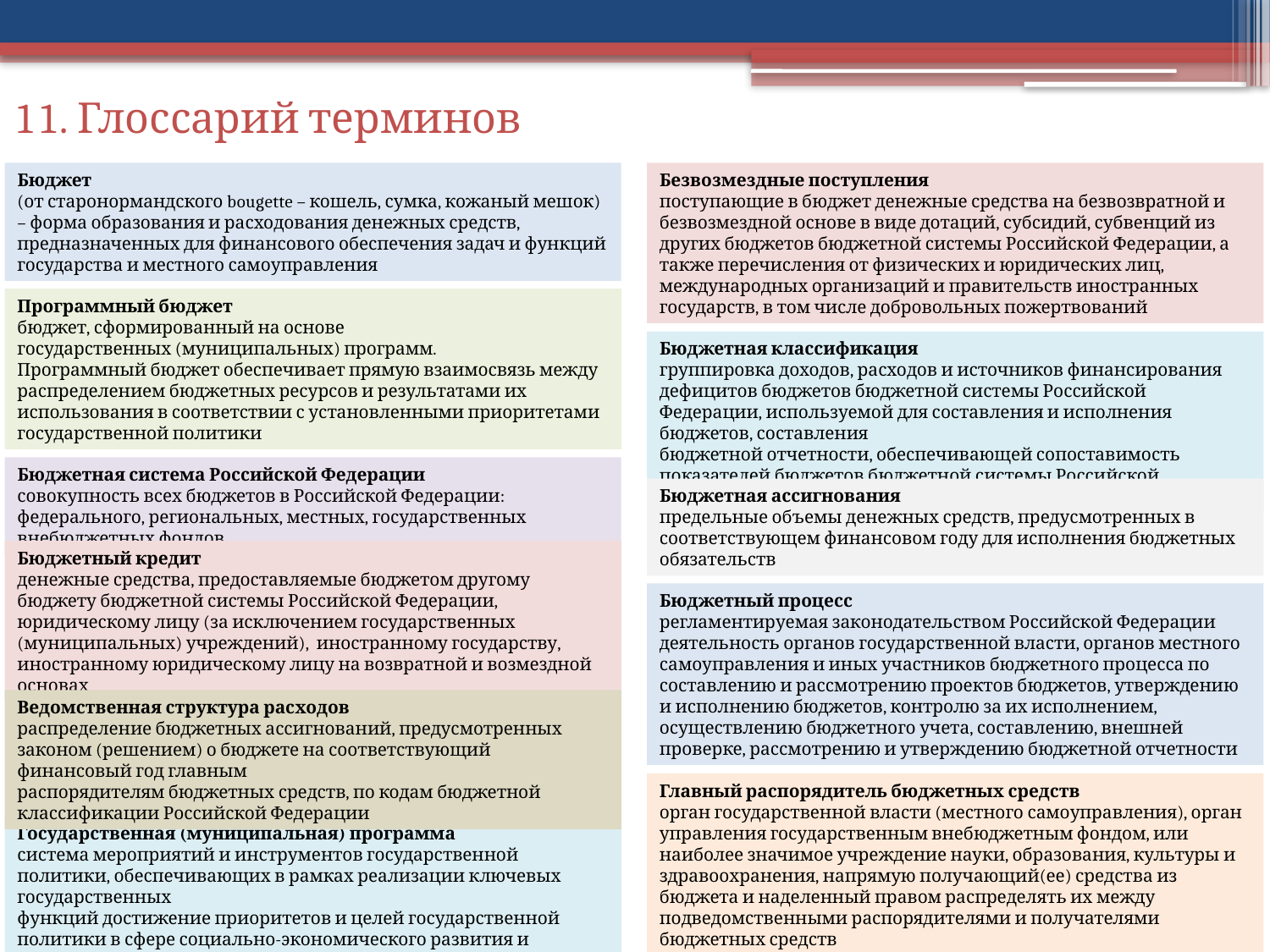

11. Глоссарий терминов
Бюджет
(от старонормандского bougette – кошель, сумка, кожаный мешок) – форма образования и расходования денежных средств, предназначенных для финансового обеспечения задач и функций государства и местного самоуправления
Безвозмездные поступления
поступающие в бюджет денежные средства на безвозвратной и безвозмездной основе в виде дотаций, субсидий, субвенций из других бюджетов бюджетной системы Российской Федерации, а также перечисления от физических и юридических лиц, международных организаций и правительств иностранных государств, в том числе добровольных пожертвований
Программный бюджет
бюджет, сформированный на основе
государственных (муниципальных) программ.
Программный бюджет обеспечивает прямую взаимосвязь между распределением бюджетных ресурсов и результатами их использования в соответствии с установленными приоритетами государственной политики
Бюджетная классификация
группировка доходов, расходов и источников финансирования дефицитов бюджетов бюджетной системы Российской Федерации, используемой для составления и исполнения бюджетов, составления
бюджетной отчетности, обеспечивающей сопоставимость показателей бюджетов бюджетной системы Российской Федерации
Бюджетная система Российской Федерации
совокупность всех бюджетов в Российской Федерации: федерального, региональных, местных, государственных внебюджетных фондов
Бюджетная ассигнования
предельные объемы денежных средств, предусмотренных в соответствующем финансовом году для исполнения бюджетных обязательств
Бюджетный кредит
денежные средства, предоставляемые бюджетом другому бюджету бюджетной системы Российской Федерации, юридическому лицу (за исключением государственных (муниципальных) учреждений),  иностранному государству, иностранному юридическому лицу на возвратной и возмездной основах
Бюджетный процесс
регламентируемая законодательством Российской Федерации деятельность органов государственной власти, органов местного самоуправления и иных участников бюджетного процесса по составлению и рассмотрению проектов бюджетов, утверждению и исполнению бюджетов, контролю за их исполнением, осуществлению бюджетного учета, составлению, внешней проверке, рассмотрению и утверждению бюджетной отчетности
Ведомственная структура расходов
распределение бюджетных ассигнований, предусмотренных законом (решением) о бюджете на соответствующий финансовый год главным
распорядителям бюджетных средств, по кодам бюджетной классификации Российской Федерации
Главный распорядитель бюджетных средств
орган государственной власти (местного самоуправления), орган управления государственным внебюджетным фондом, или наиболее значимое учреждение науки, образования, культуры и здравоохранения, напрямую получающий(ее) средства из бюджета и наделенный правом распределять их между  подведомственными распорядителями и получателями бюджетных средств
Государственная (муниципальная) программа
система мероприятий и инструментов государственной политики, обеспечивающих в рамках реализации ключевых государственных
функций достижение приоритетов и целей государственной политики в сфере социально-экономического развития и безопасности